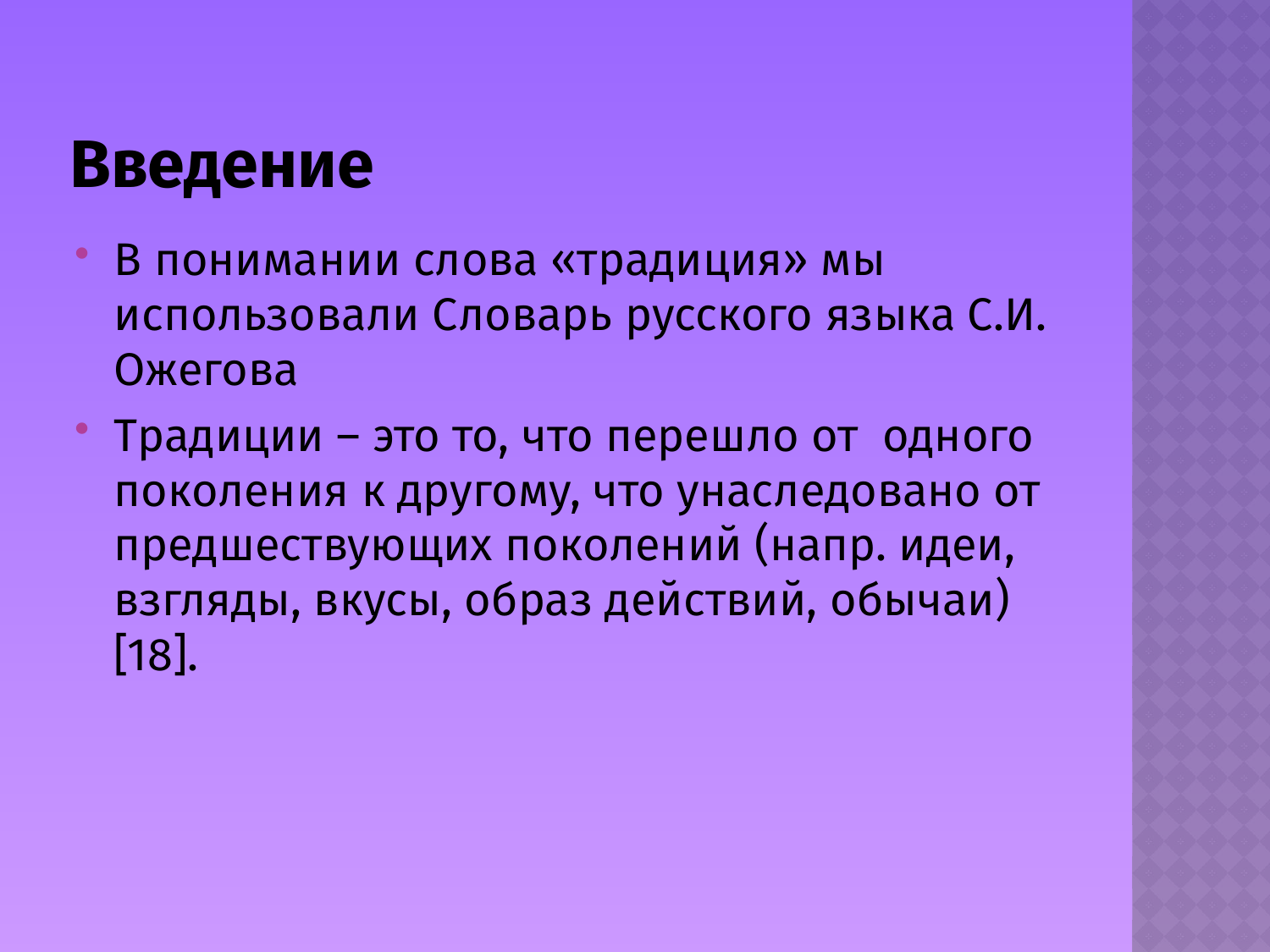

# Введение
В понимании слова «традиция» мы использовали Словарь русского языка С.И. Ожегова
Традиции – это то, что перешло от  одного поколения к другому, что унаследовано от предшествующих поколений (напр. идеи, взгляды, вкусы, образ действий, обычаи) [18].